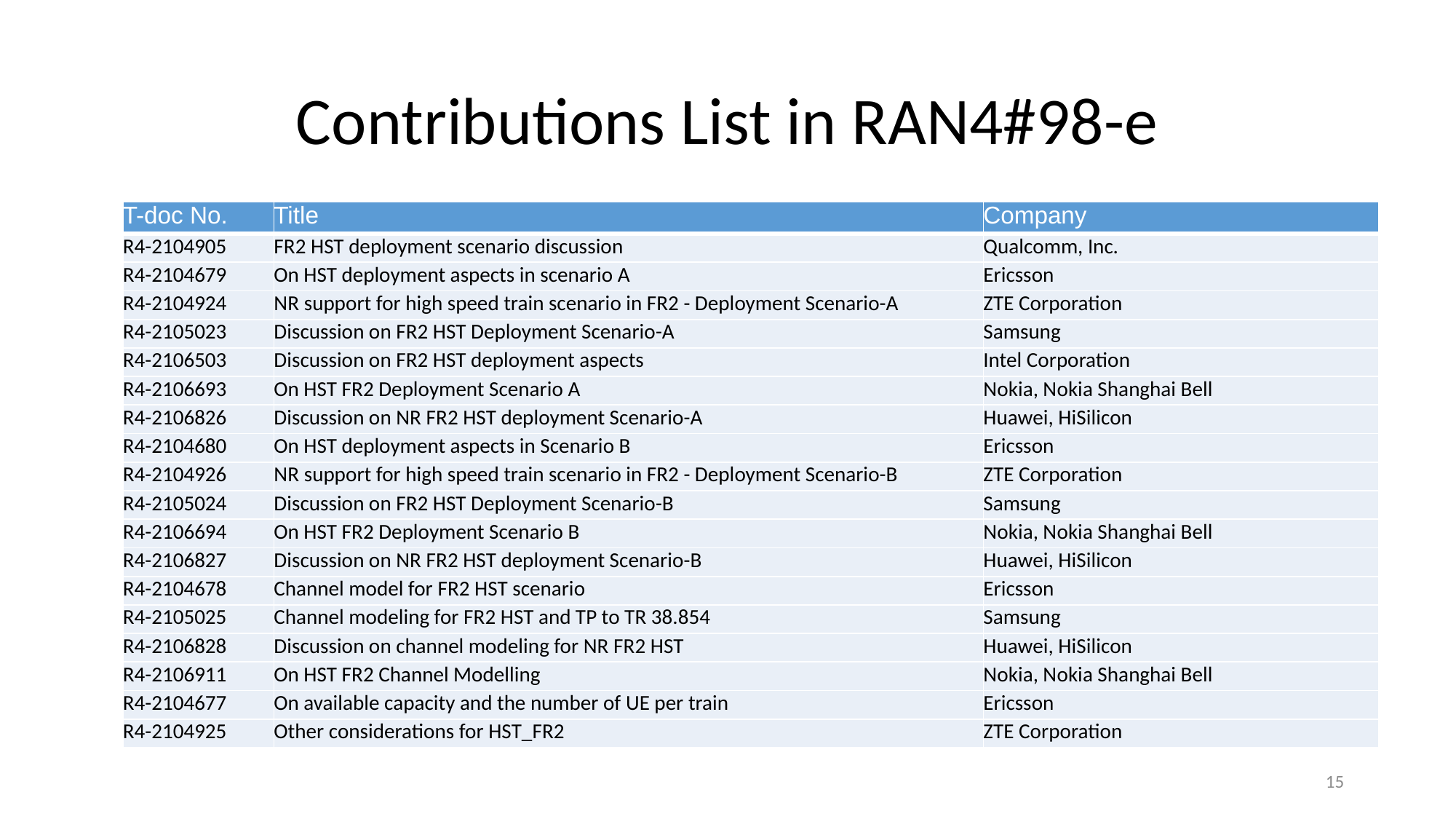

# Contributions List in RAN4#98-e
| T-doc No. | Title | Company |
| --- | --- | --- |
| R4-2104905 | FR2 HST deployment scenario discussion | Qualcomm, Inc. |
| R4-2104679 | On HST deployment aspects in scenario A | Ericsson |
| R4-2104924 | NR support for high speed train scenario in FR2 - Deployment Scenario-A | ZTE Corporation |
| R4-2105023 | Discussion on FR2 HST Deployment Scenario-A | Samsung |
| R4-2106503 | Discussion on FR2 HST deployment aspects | Intel Corporation |
| R4-2106693 | On HST FR2 Deployment Scenario A | Nokia, Nokia Shanghai Bell |
| R4-2106826 | Discussion on NR FR2 HST deployment Scenario-A | Huawei, HiSilicon |
| R4-2104680 | On HST deployment aspects in Scenario B | Ericsson |
| R4-2104926 | NR support for high speed train scenario in FR2 - Deployment Scenario-B | ZTE Corporation |
| R4-2105024 | Discussion on FR2 HST Deployment Scenario-B | Samsung |
| R4-2106694 | On HST FR2 Deployment Scenario B | Nokia, Nokia Shanghai Bell |
| R4-2106827 | Discussion on NR FR2 HST deployment Scenario-B | Huawei, HiSilicon |
| R4-2104678 | Channel model for FR2 HST scenario | Ericsson |
| R4-2105025 | Channel modeling for FR2 HST and TP to TR 38.854 | Samsung |
| R4-2106828 | Discussion on channel modeling for NR FR2 HST | Huawei, HiSilicon |
| R4-2106911 | On HST FR2 Channel Modelling | Nokia, Nokia Shanghai Bell |
| R4-2104677 | On available capacity and the number of UE per train | Ericsson |
| R4-2104925 | Other considerations for HST\_FR2 | ZTE Corporation |
15